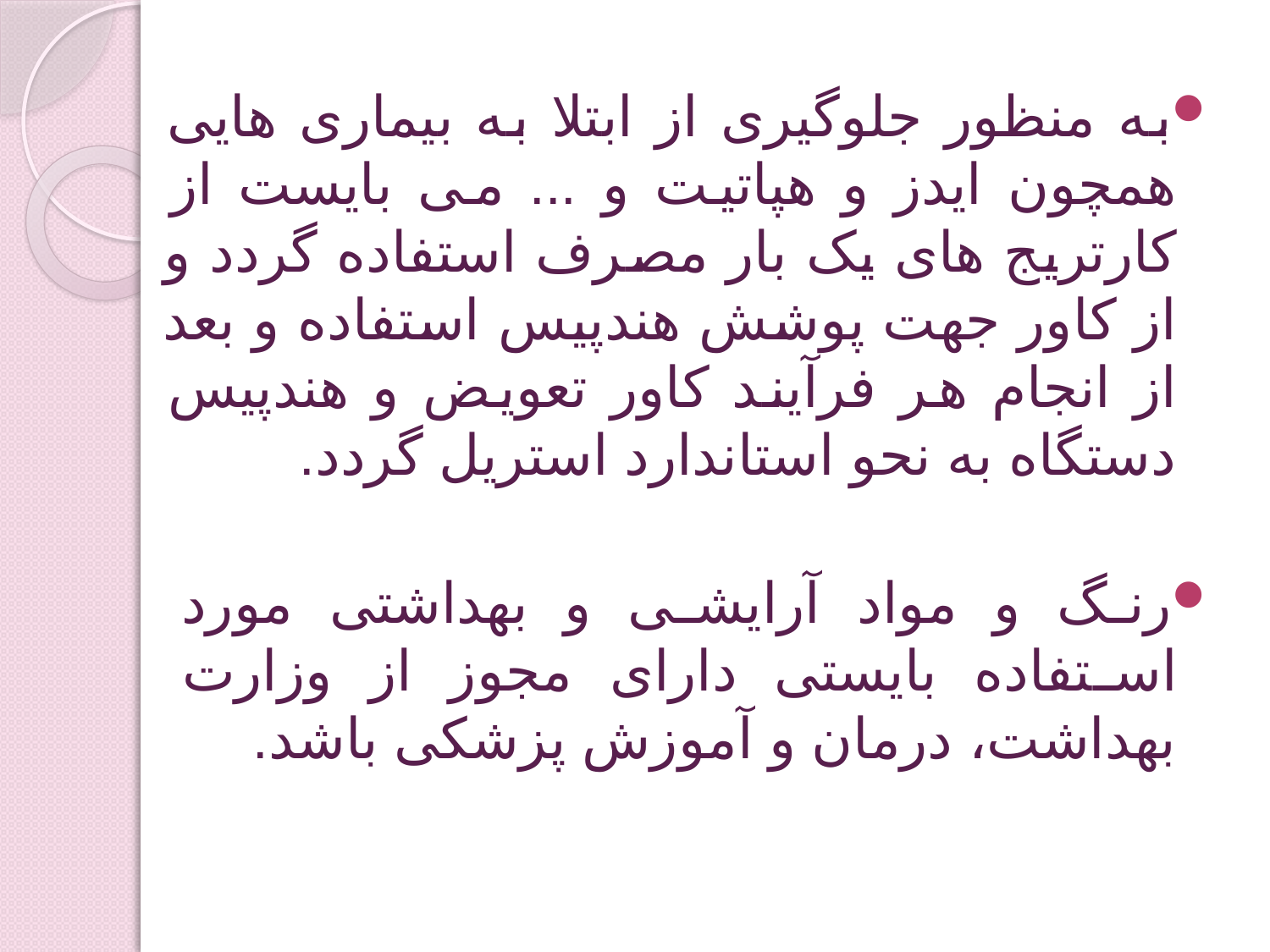

به منظور جلوگیری از ابتلا به بیماری هایی همچون ایدز و هپاتیت و ... می بایست از کارتریج های یک بار مصرف استفاده گردد و از کاور جهت پوشش هندپیس استفاده و بعد از انجام هر فرآیند کاور تعویض و هندپیس دستگاه به نحو استاندارد استریل گردد.

رنگ و مواد آرایشی و بهداشتی مورد استفاده بایستی دارای مجوز از وزارت بهداشت، درمان و آموزش پزشکی باشد.